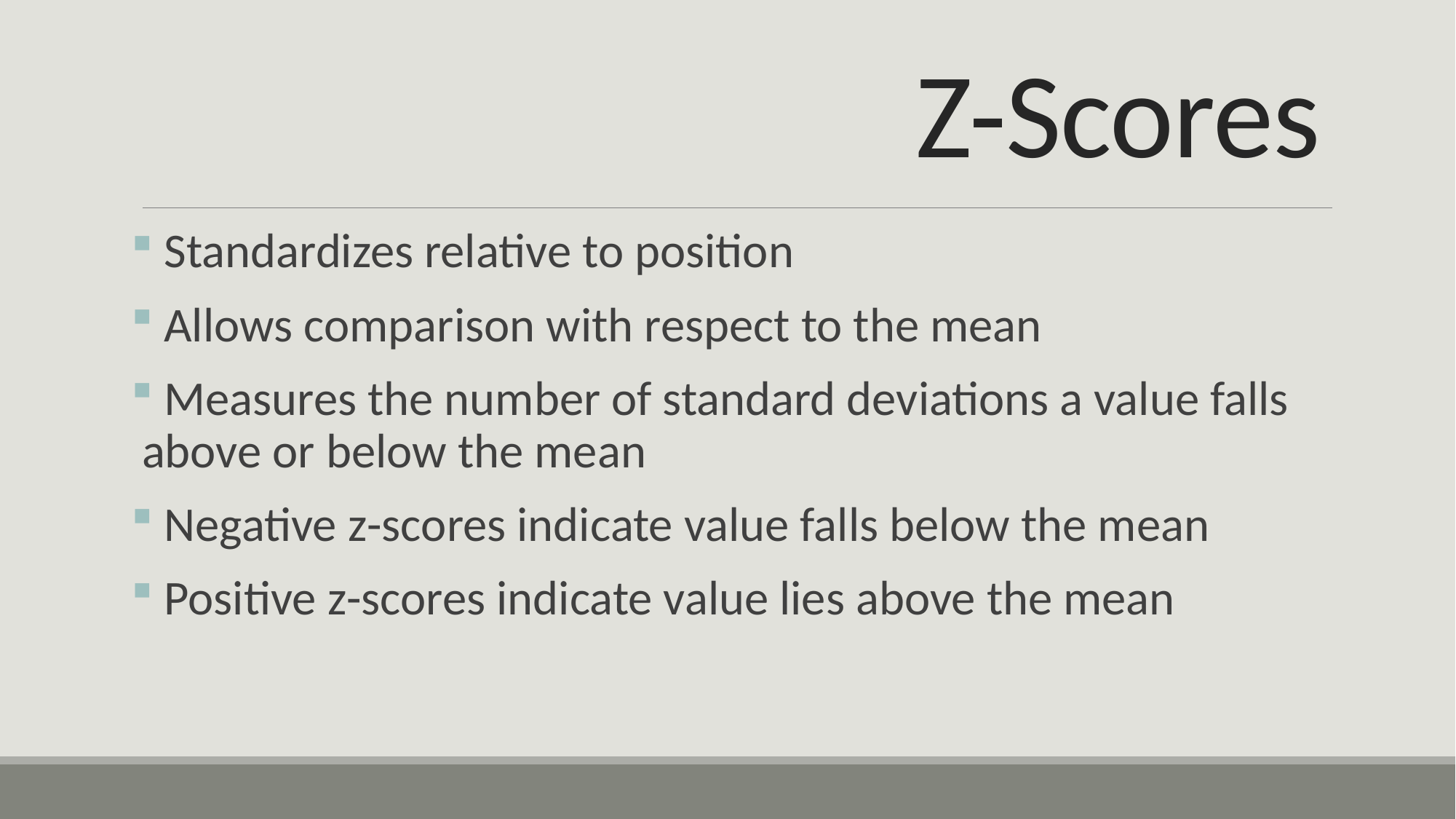

# Z-Scores
 Standardizes relative to position
 Allows comparison with respect to the mean
 Measures the number of standard deviations a value falls above or below the mean
 Negative z-scores indicate value falls below the mean
 Positive z-scores indicate value lies above the mean